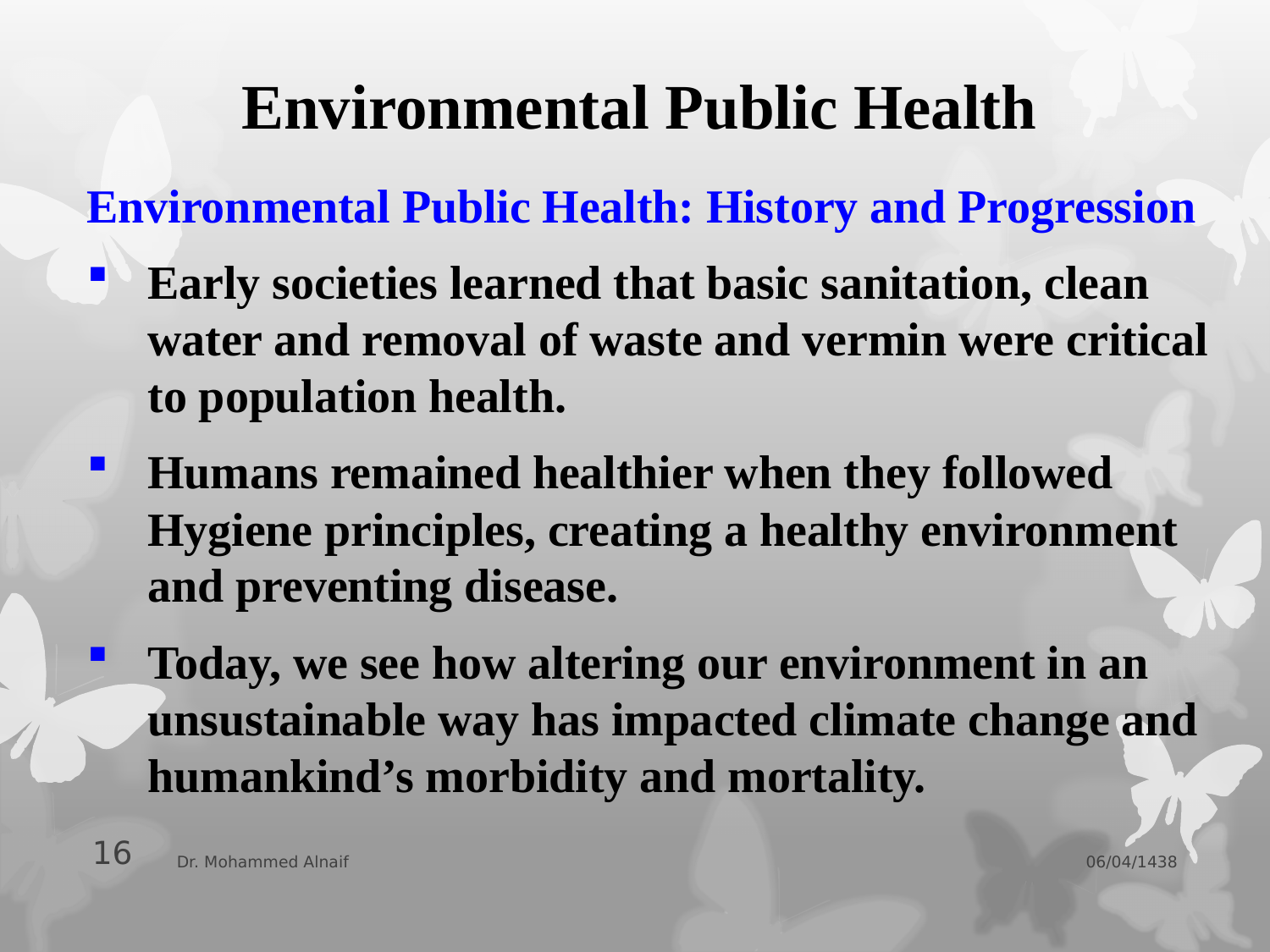

# Environmental Public Health
Environmental Public Health: History and Progression
Early societies learned that basic sanitation, clean water and removal of waste and vermin were critical to population health.
Humans remained healthier when they followed Hygiene principles, creating a healthy environment and preventing disease.
Today, we see how altering our environment in an unsustainable way has impacted climate change and humankind’s morbidity and mortality.

16
Dr. Mohammed Alnaif
06/04/1438